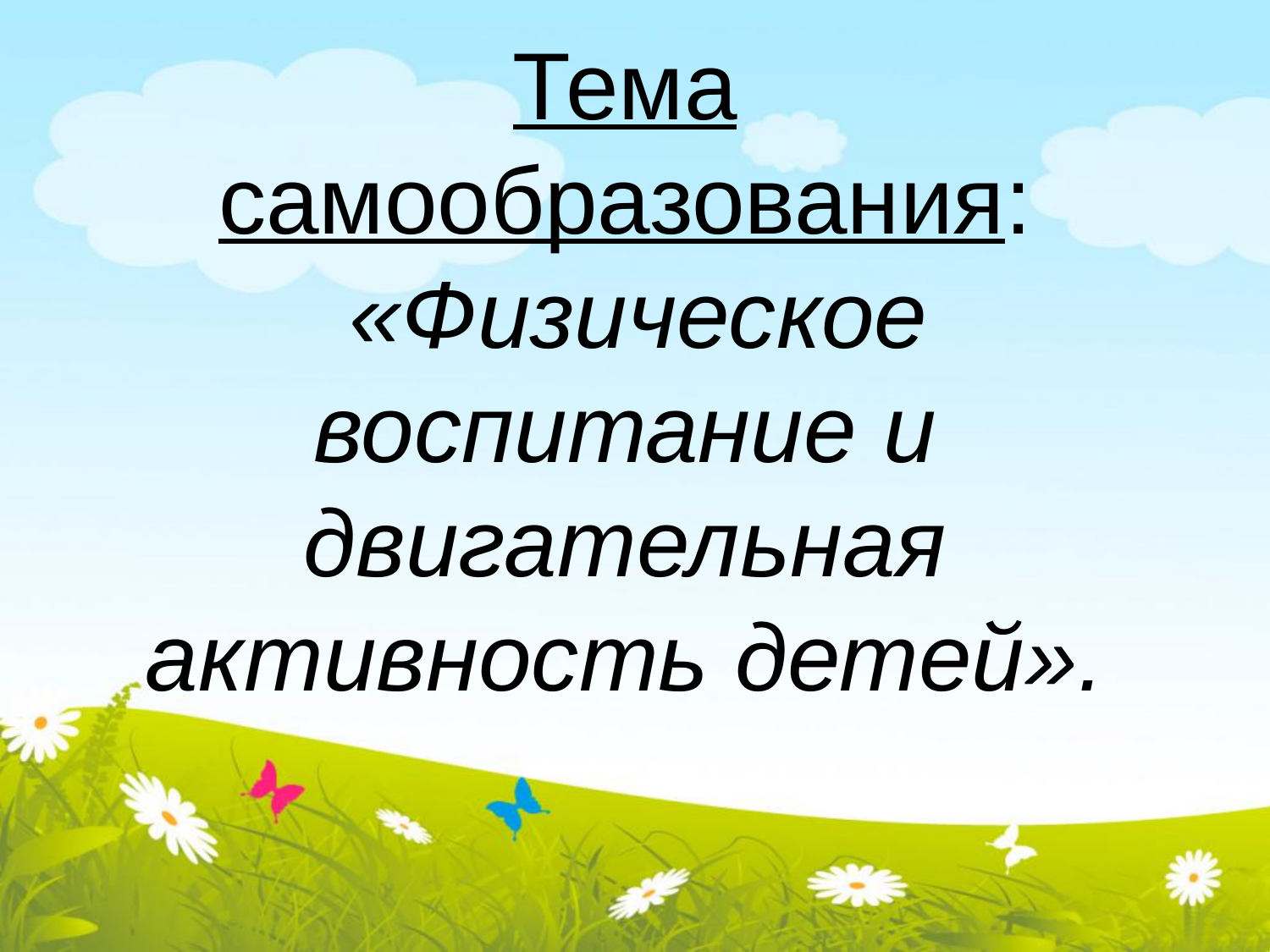

# Тема самообразования: «Физическое воспитание и двигательная активность детей».